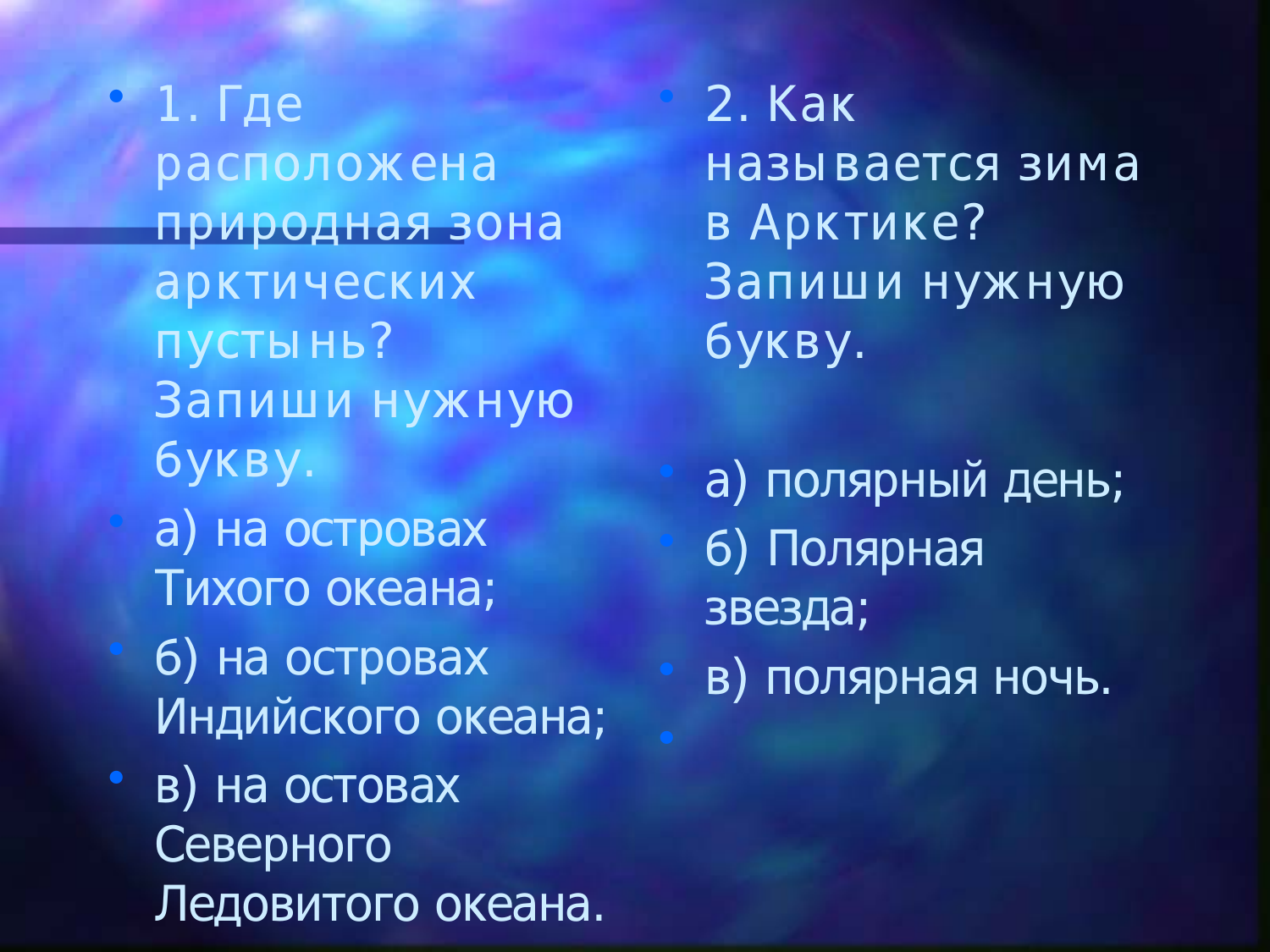

#
1. Где расположена природная зона арктических пустынь? Запиши нужную букву.
а) на островах Тихого океана;
б) на островах Индийского океана;
в) на остовах Северного Ледовитого океана.

2. Как называется зима в Арктике? Запиши нужную букву.

а) полярный день;
б) Полярная звезда;
в) полярная ночь.